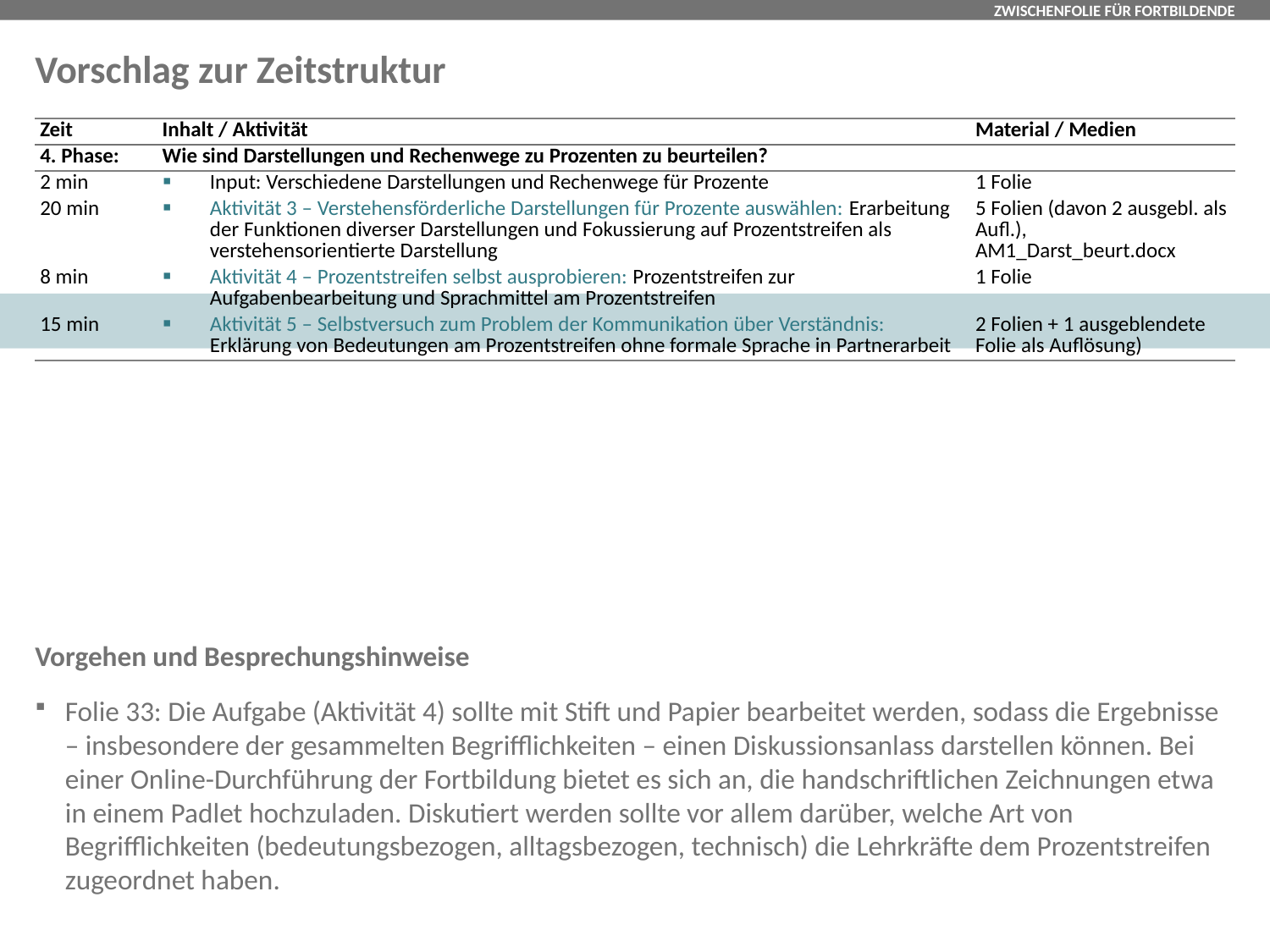

# Vorschlag zur Zeitstruktur
| Zeit | Inhalt / Aktivität | Material / Medien |
| --- | --- | --- |
| 4. Phase: | Wie sind Darstellungen und Rechenwege zu Prozenten zu beurteilen? |  |
| 2 min | Input: Verschiedene Darstellungen und Rechenwege für Prozente | 1 Folie |
| 20 min | Aktivität 3 – Verstehensförderliche Darstellungen für Prozente auswählen: Erarbeitung der Funktionen diverser Darstellungen und Fokussierung auf Prozentstreifen als verstehensorientierte Darstellung | 5 Folien (davon 2 ausgebl. als Aufl.), AM1\_Darst\_beurt.docx |
| 8 min | Aktivität 4 – Prozentstreifen selbst ausprobieren: Prozentstreifen zur Aufgabenbearbeitung und Sprachmittel am Prozentstreifen | 1 Folie |
| 15 min | Aktivität 5 – Selbstversuch zum Problem der Kommunikation über Verständnis: Erklärung von Bedeutungen am Prozentstreifen ohne formale Sprache in Partnerarbeit | 2 Folien + 1 ausgeblendete Folie als Auflösung) |
|  |  |  |
Vorgehen und Besprechungshinweise
Folie 33: Die Aufgabe (Aktivität 4) sollte mit Stift und Papier bearbeitet werden, sodass die Ergebnisse – insbesondere der gesammelten Begrifflichkeiten – einen Diskussionsanlass darstellen können. Bei einer Online-Durchführung der Fortbildung bietet es sich an, die handschriftlichen Zeichnungen etwa in einem Padlet hochzuladen. Diskutiert werden sollte vor allem darüber, welche Art von Begrifflichkeiten (bedeutungsbezogen, alltagsbezogen, technisch) die Lehrkräfte dem Prozentstreifen zugeordnet haben.